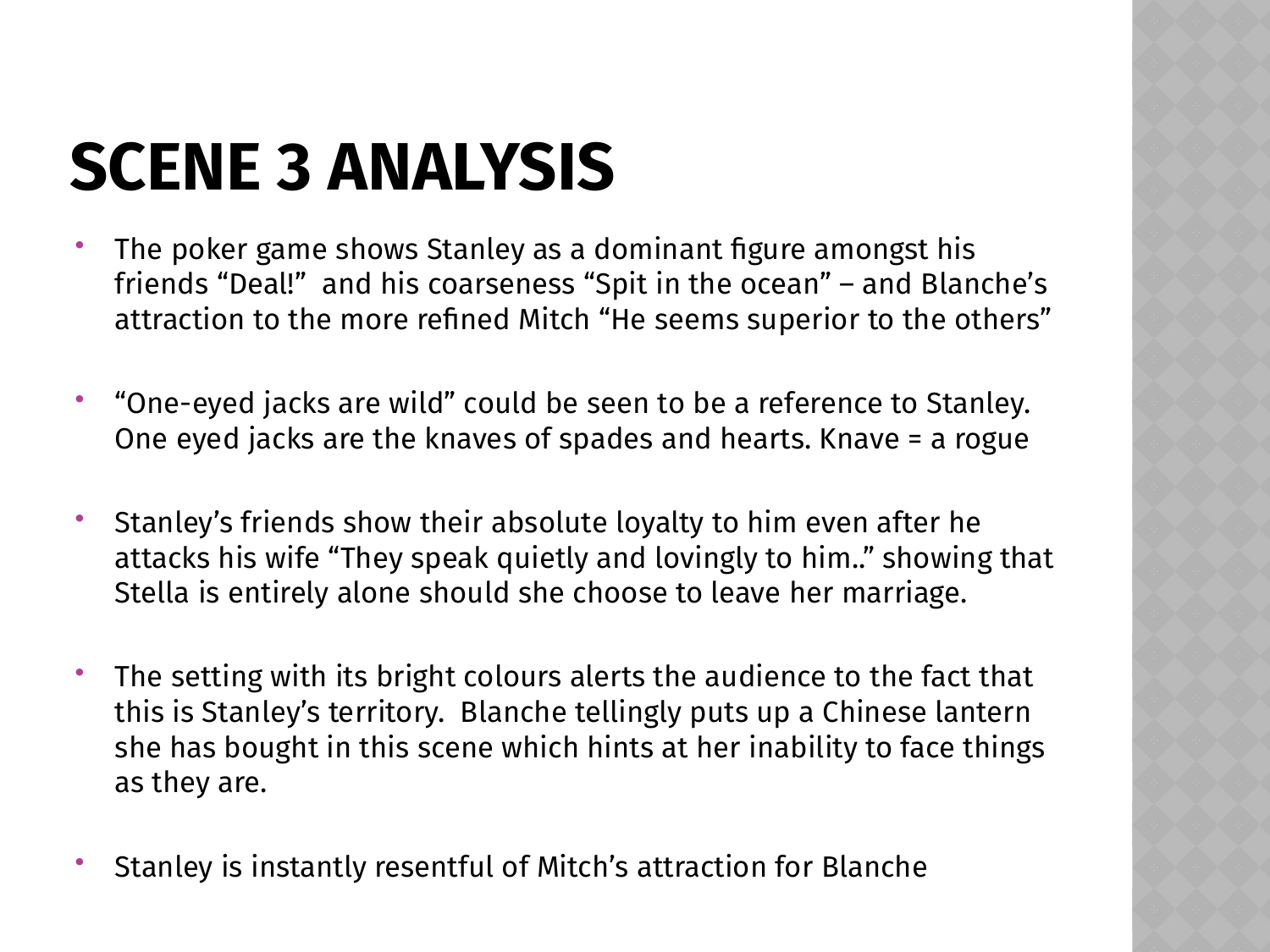

# Scene 3 analysis
The poker game shows Stanley as a dominant figure amongst his friends “Deal!”  and his coarseness “Spit in the ocean” – and Blanche’s attraction to the more refined Mitch “He seems superior to the others”

“One-eyed jacks are wild” could be seen to be a reference to Stanley. One eyed jacks are the knaves of spades and hearts. Knave = a rogue

Stanley’s friends show their absolute loyalty to him even after he attacks his wife “They speak quietly and lovingly to him..” showing that Stella is entirely alone should she choose to leave her marriage.

The setting with its bright colours alerts the audience to the fact that this is Stanley’s territory.  Blanche tellingly puts up a Chinese lantern she has bought in this scene which hints at her inability to face things as they are.

Stanley is instantly resentful of Mitch’s attraction for Blanche